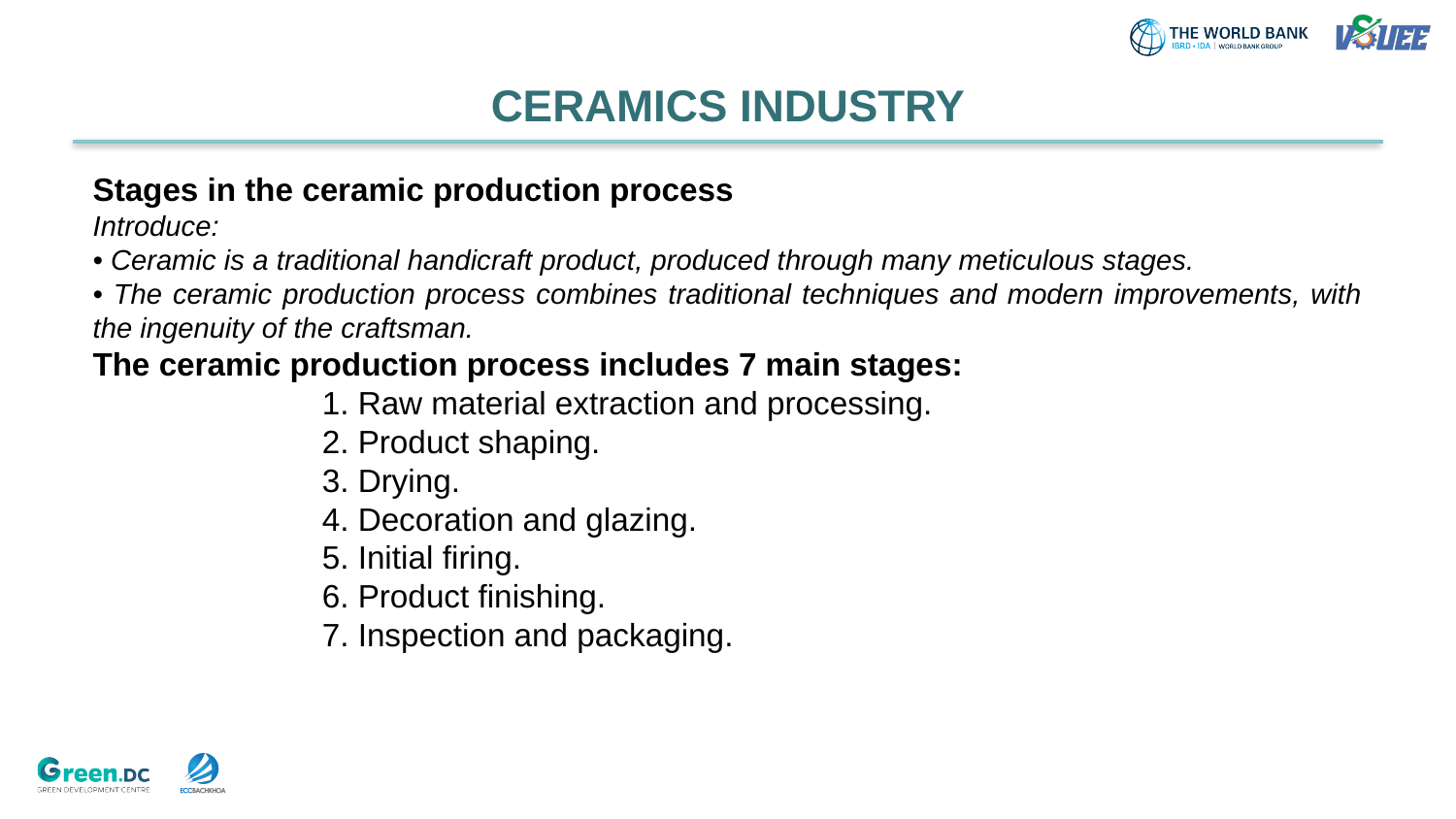

# CERAMICS INDUSTRY
Stages in the ceramic production process
Introduce:
• Ceramic is a traditional handicraft product, produced through many meticulous stages.
• The ceramic production process combines traditional techniques and modern improvements, with the ingenuity of the craftsman.
The ceramic production process includes 7 main stages:
1. Raw material extraction and processing.
2. Product shaping.
3. Drying.
4. Decoration and glazing.
5. Initial firing.
6. Product finishing.
7. Inspection and packaging.